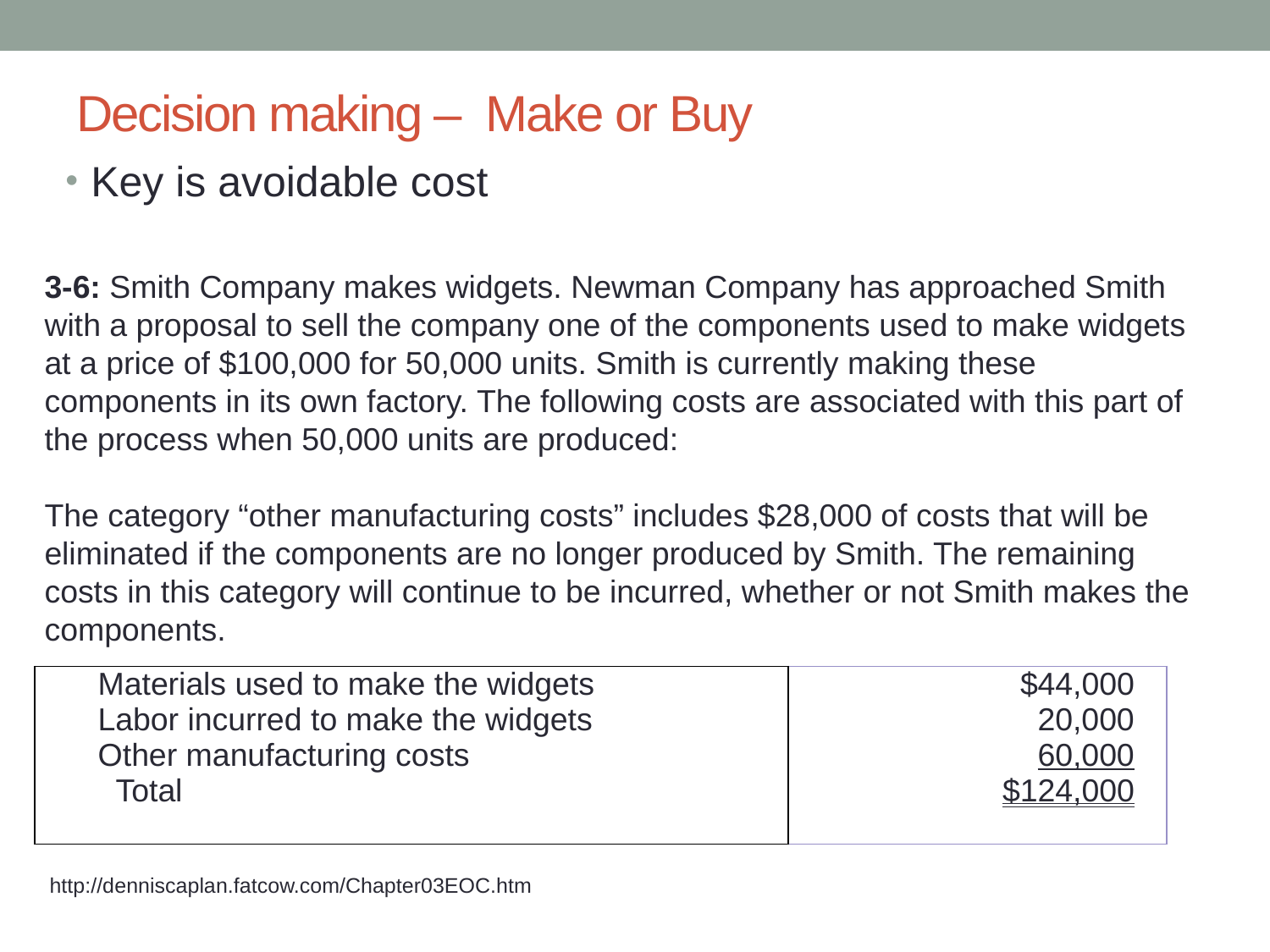

# Decision making –  Make or Buy
Key is avoidable cost

3-6: Smith Company makes widgets. Newman Company has approached Smith with a proposal to sell the company one of the components used to make widgets at a price of $100,000 for 50,000 units. Smith is currently making these components in its own factory. The following costs are associated with this part of the process when 50,000 units are produced:

The category “other manufacturing costs” includes $28,000 of costs that will be eliminated if the components are no longer produced by Smith. The remaining costs in this category will continue to be incurred, whether or not Smith makes the components.

| Materials used to make the widgets Labor incurred to make the widgets Other manufacturing costs Total | $44,000 20,000 60,000 $124,000 |
| --- | --- |
http://denniscaplan.fatcow.com/Chapter03EOC.htm